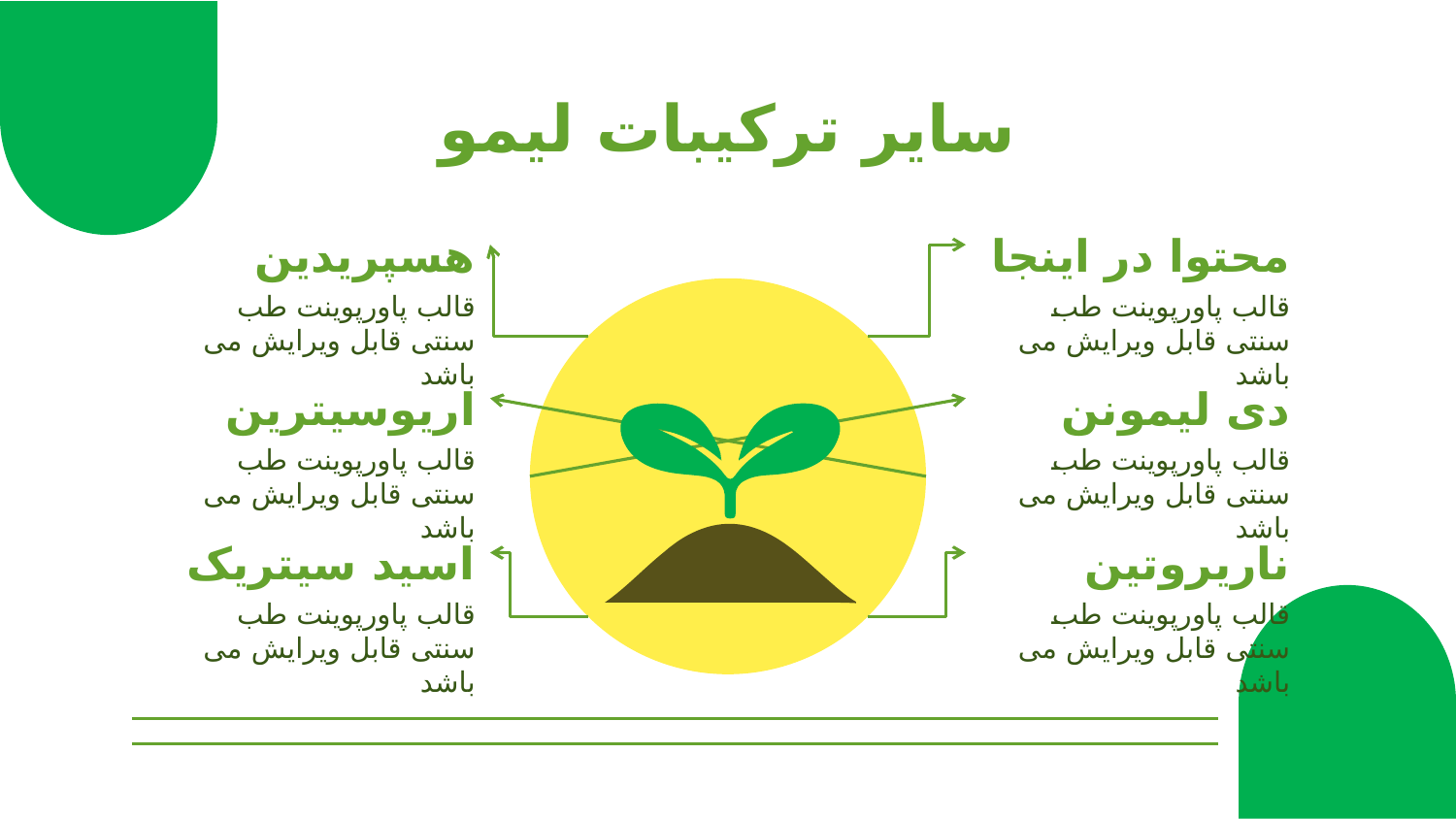

# سایر ترکیبات لیمو
هسپریدین
محتوا در اینجا
قالب پاورپوینت طب سنتی قابل ویرایش می باشد
قالب پاورپوینت طب سنتی قابل ویرایش می باشد

اریوسیترین
دی لیمونن

قالب پاورپوینت طب سنتی قابل ویرایش می باشد
قالب پاورپوینت طب سنتی قابل ویرایش می باشد
ناریروتین
اسید سیتریک
قالب پاورپوینت طب سنتی قابل ویرایش می باشد
قالب پاورپوینت طب سنتی قابل ویرایش می باشد